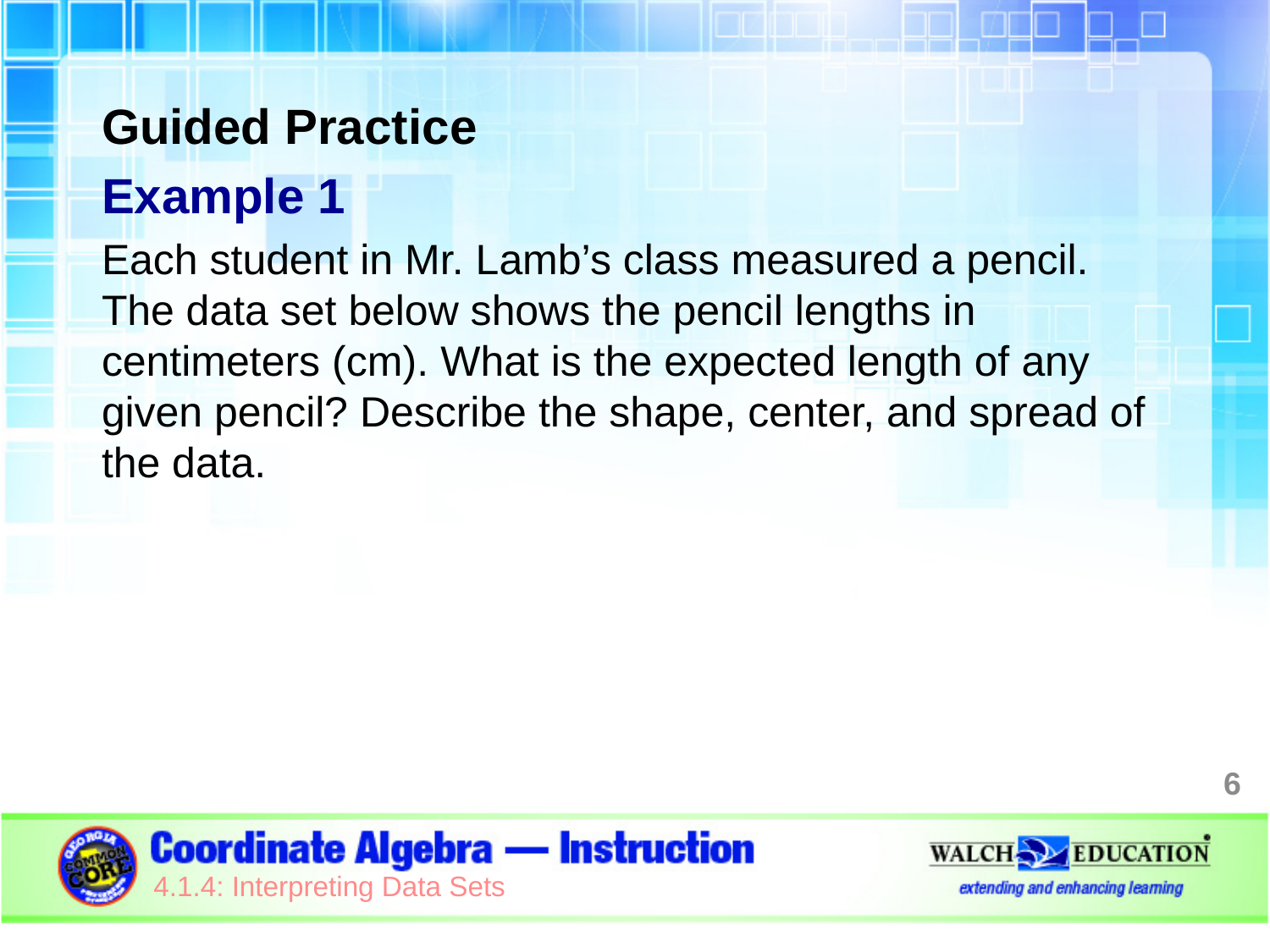

Guided Practice
Example 1
Each student in Mr. Lamb’s class measured a pencil. The data set below shows the pencil lengths in centimeters (cm). What is the expected length of any given pencil? Describe the shape, center, and spread of the data.
6
4.1.4: Interpreting Data Sets